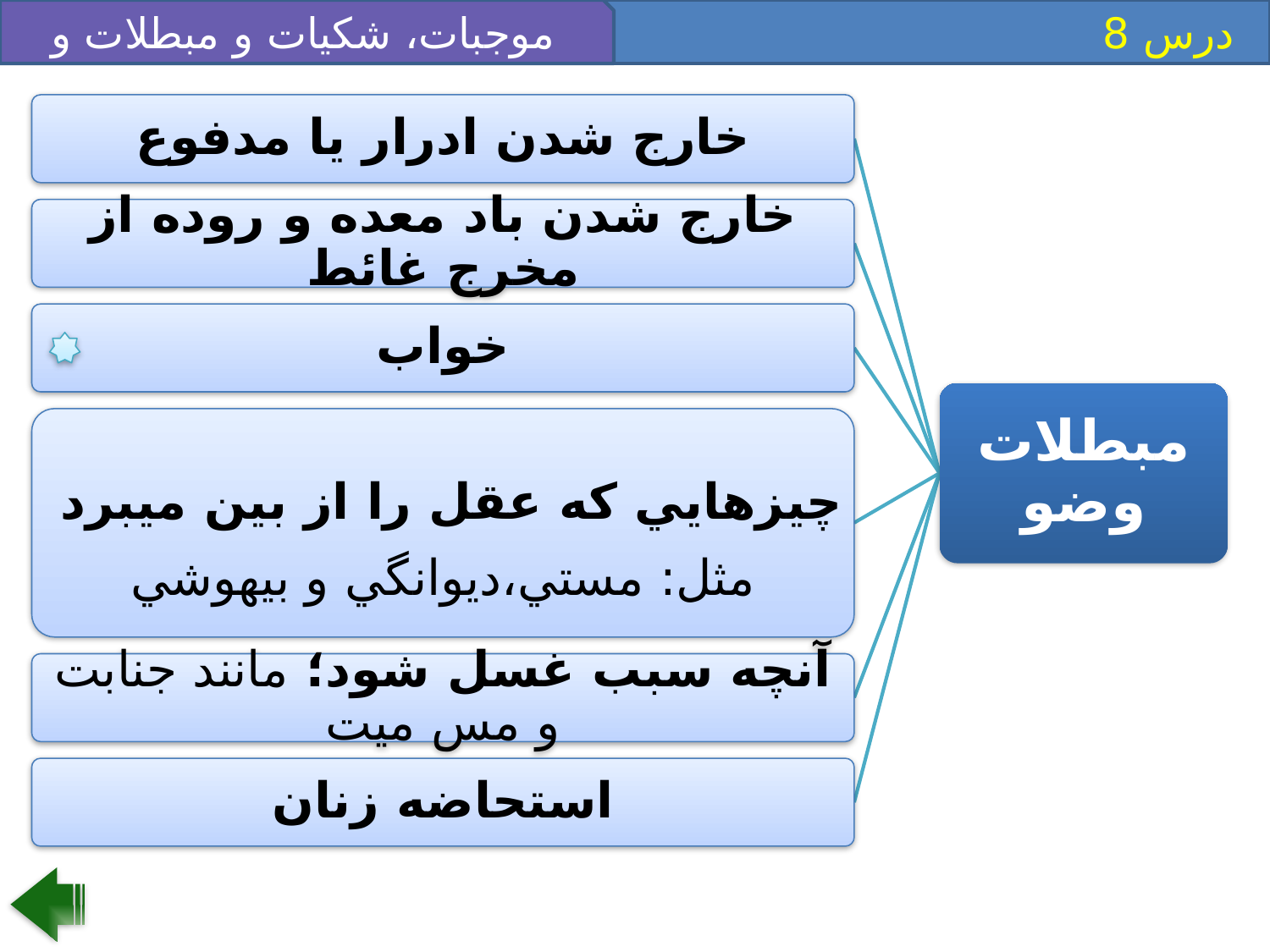

موجبات، شکيات و مبطلات و ضو
 درس 8
خارج شدن ادرار يا مدفوع

خارج شدن باد معده و روده از مخرج غائط

خواب

مبطلات وضو
چيزهايي که عقل را از بين ميبرد
مثل: مستي،ديوانگي و بيهوشي

آنچه سبب غسل شود؛ مانند جنابت و مس ميت

استحاضه زنان